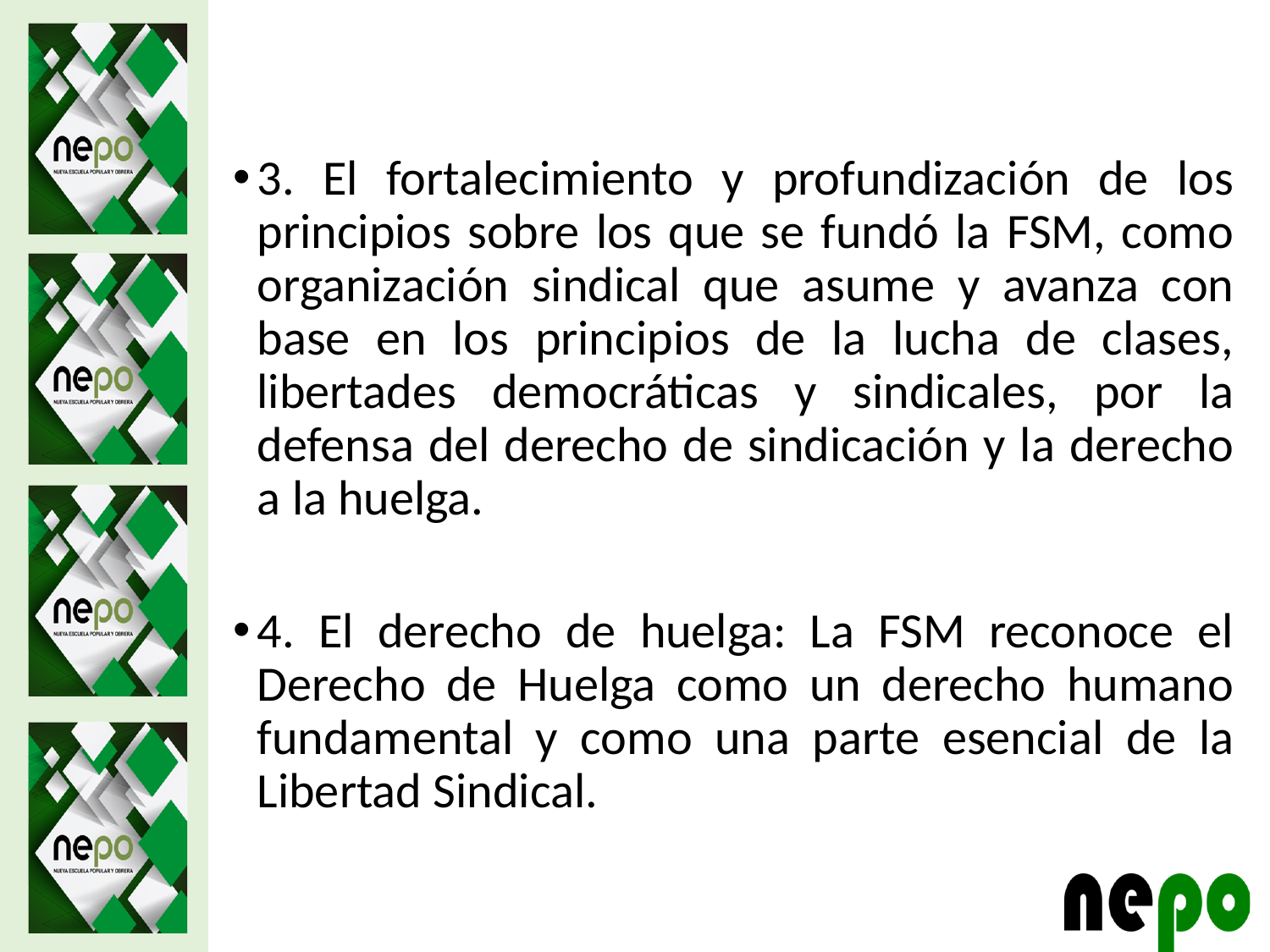

3. El fortalecimiento y profundización de los principios sobre los que se fundó la FSM, como organización sindical que asume y avanza con base en los principios de la lucha de clases, libertades democráticas y sindicales, por la defensa del derecho de sindicación y la derecho a la huelga.

4. El derecho de huelga: La FSM reconoce el Derecho de Huelga como un derecho humano fundamental y como una parte esencial de la Libertad Sindical.